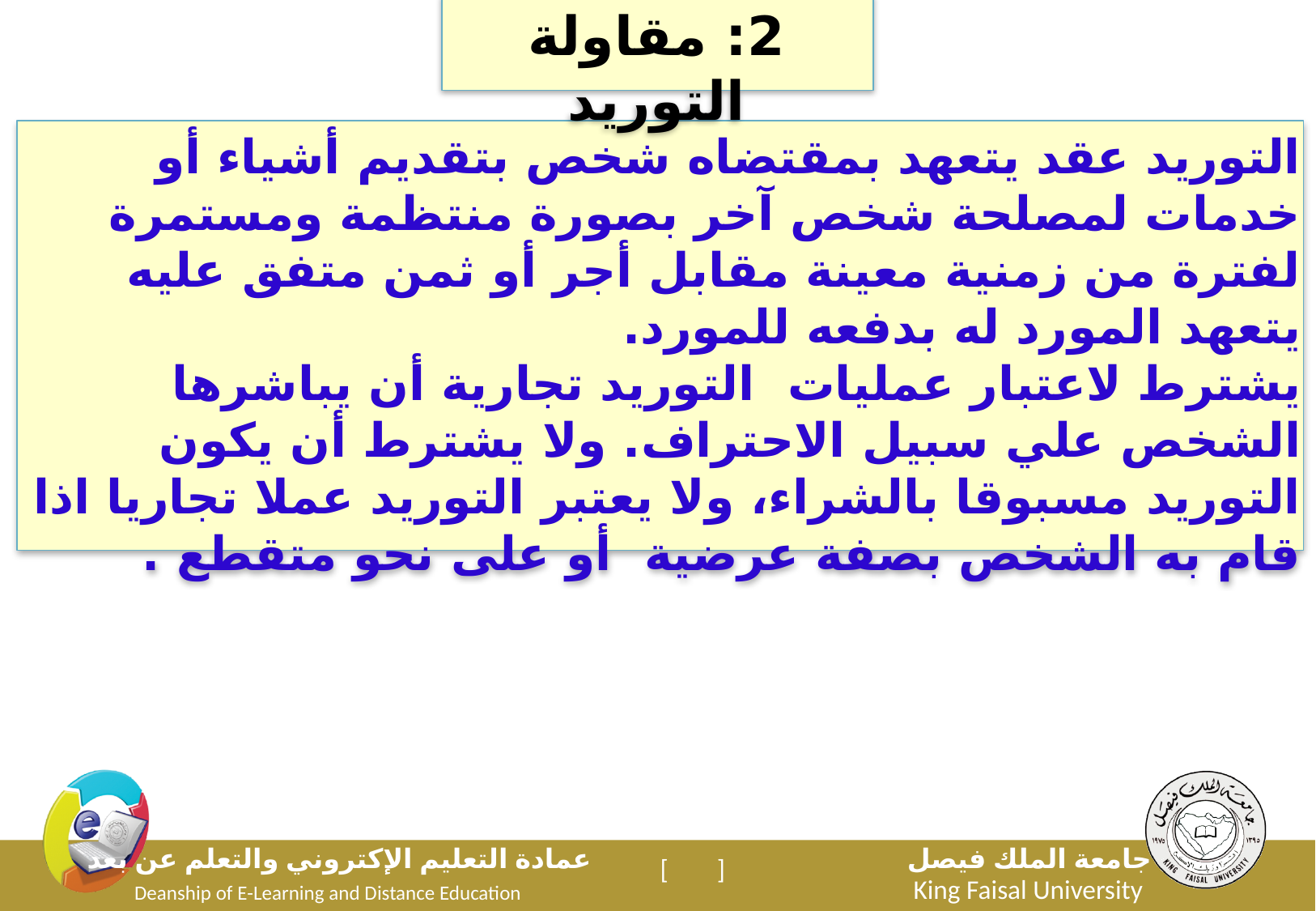

2: مقاولة التوريد
التوريد عقد يتعهد بمقتضاه شخص بتقديم أشياء أو خدمات لمصلحة شخص آخر بصورة منتظمة ومستمرة لفترة من زمنية معينة مقابل أجر أو ثمن متفق عليه يتعهد المورد له بدفعه للمورد.
يشترط لاعتبار عمليات  التوريد تجارية أن يباشرها الشخص علي سبيل الاحتراف. ولا يشترط أن يكون التوريد مسبوقا بالشراء، ولا يعتبر التوريد عملا تجاريا اذا قام به الشخص بصفة عرضية  أو على نحو متقطع .